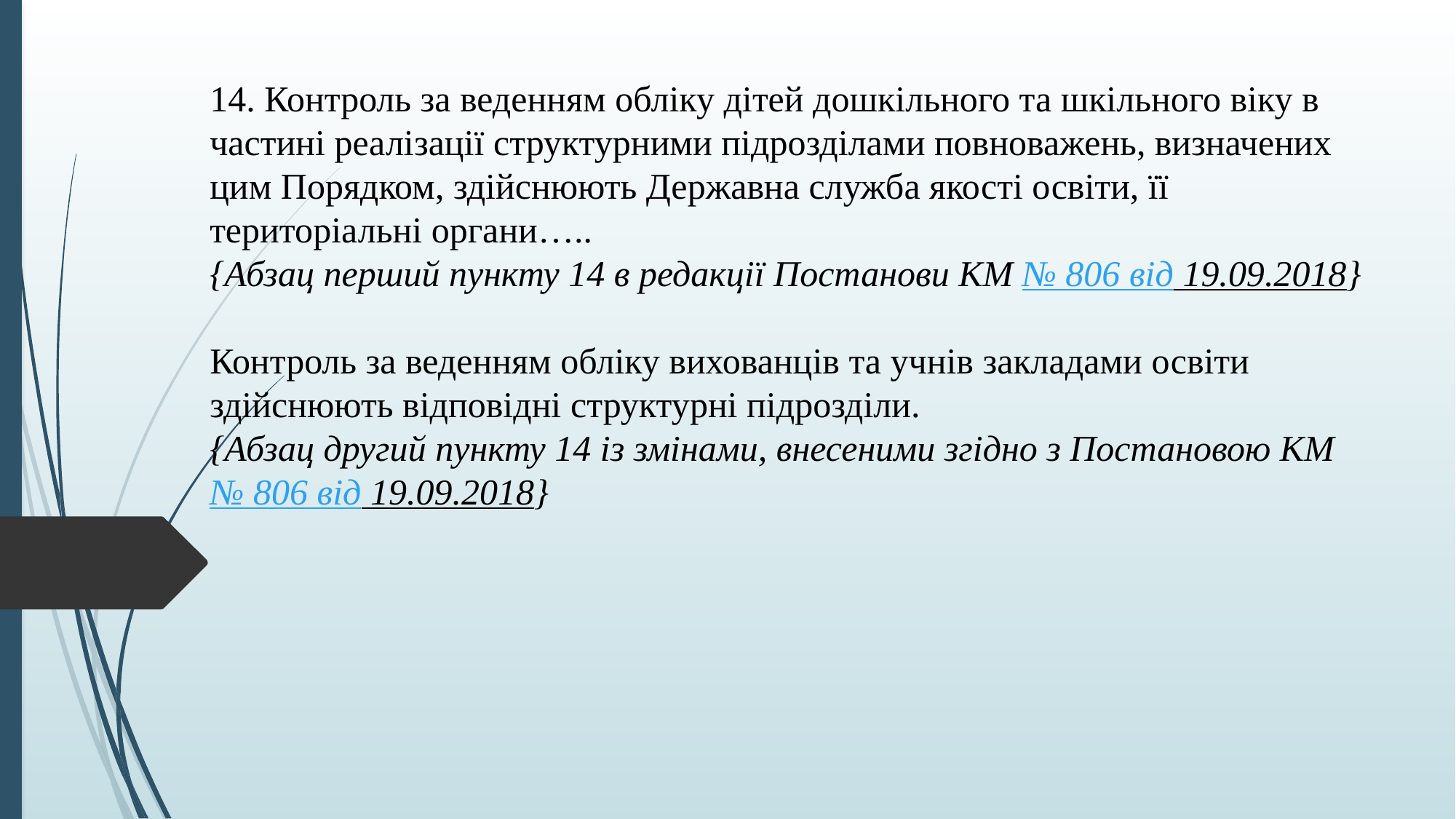

# 14. Контроль за веденням обліку дітей дошкільного та шкільного віку в частині реалізації структурними підрозділами повноважень, визначених цим Порядком, здійснюють Державна служба якості освіти, її територіальні органи….. {Абзац перший пункту 14 в редакції Постанови КМ № 806 від 19.09.2018} Контроль за веденням обліку вихованців та учнів закладами освіти здійснюють відповідні структурні підрозділи. {Абзац другий пункту 14 із змінами, внесеними згідно з Постановою КМ № 806 від 19.09.2018}